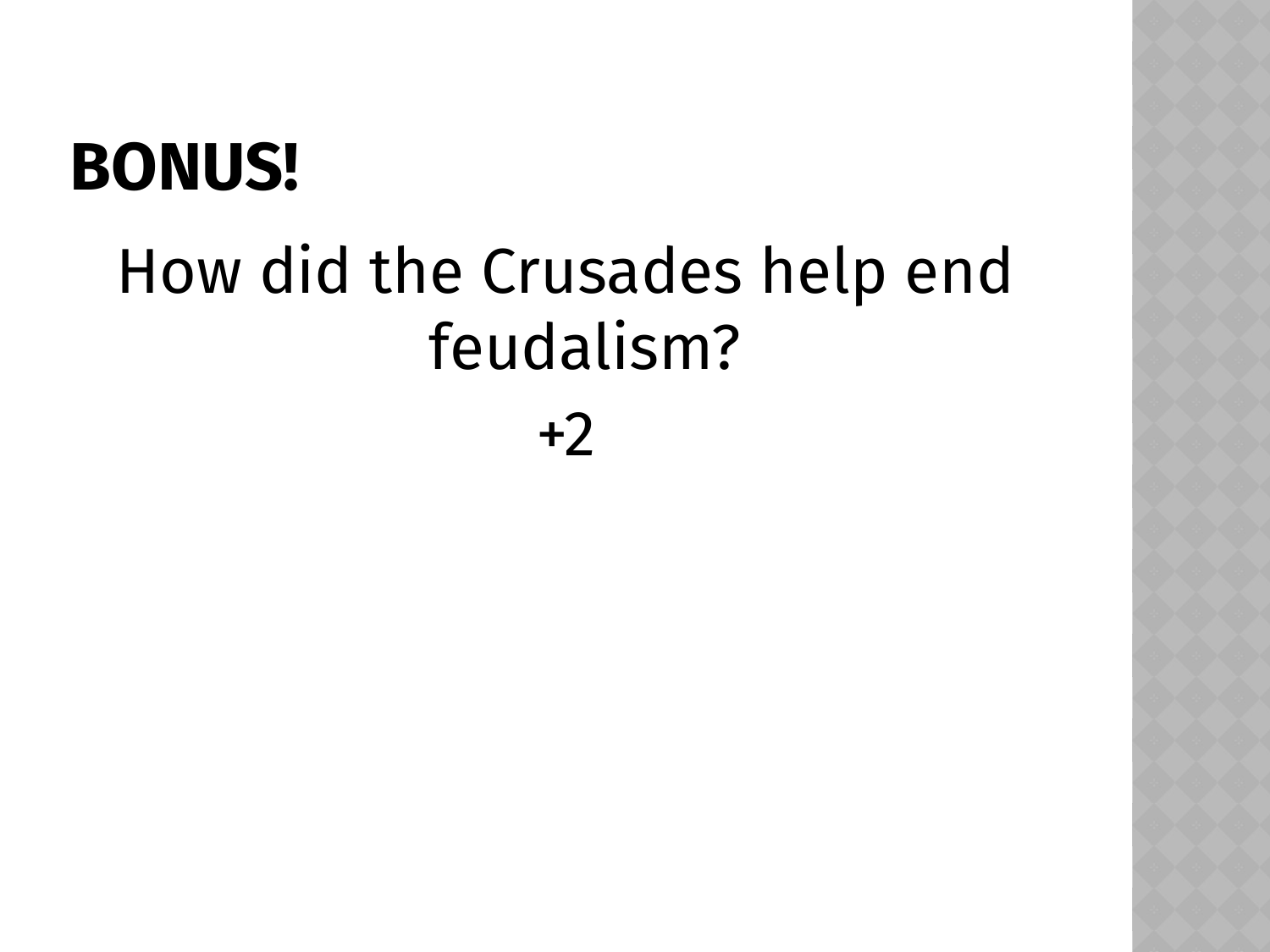

# BONUS!
How did the Crusades help end feudalism?
+2